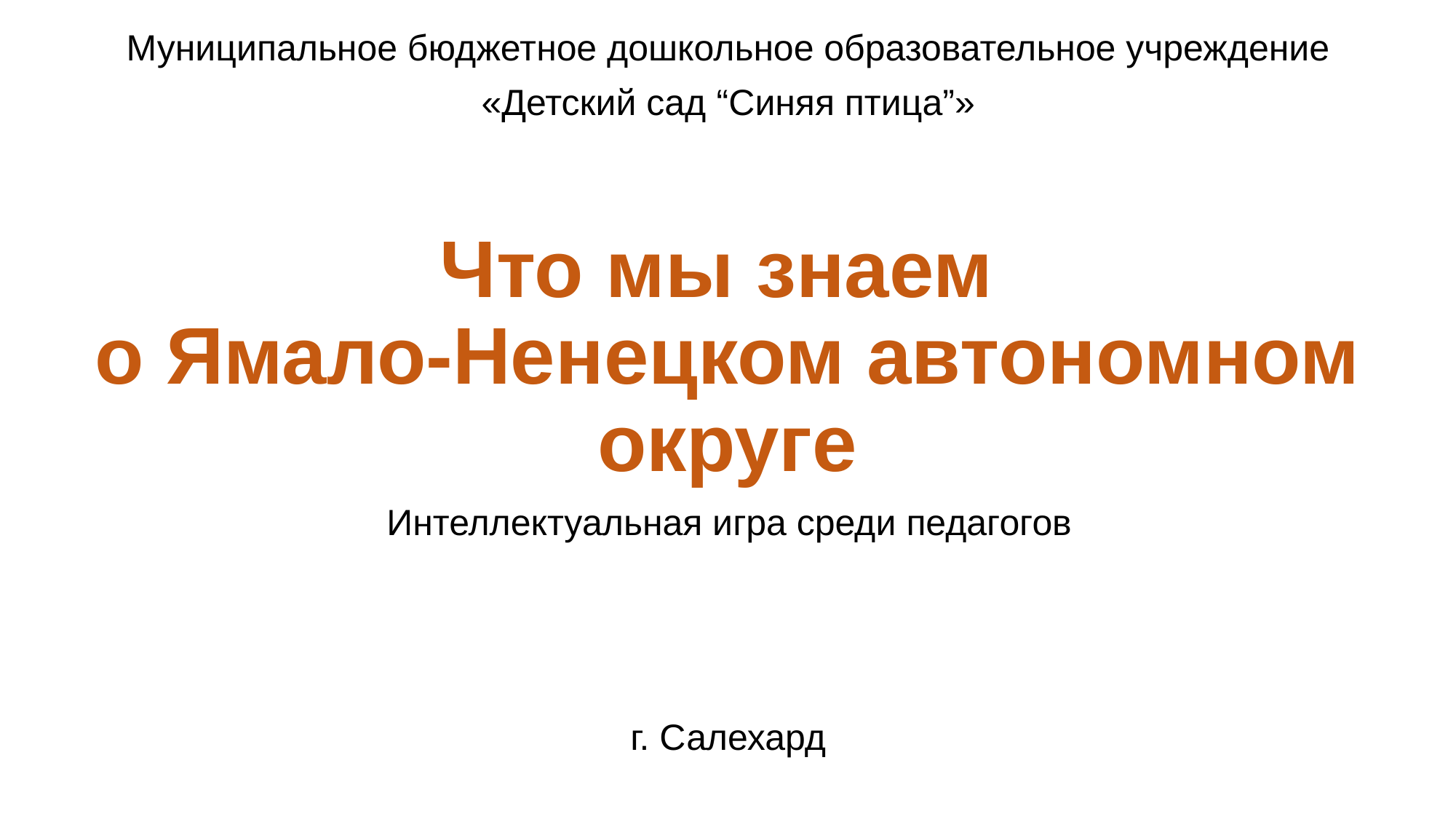

Муниципальное бюджетное дошкольное образовательное учреждение
«Детский сад “Синяя птица”»
# Что мы знаем о Ямало-Ненецком автономном округе
Интеллектуальная игра среди педагогов
г. Салехард